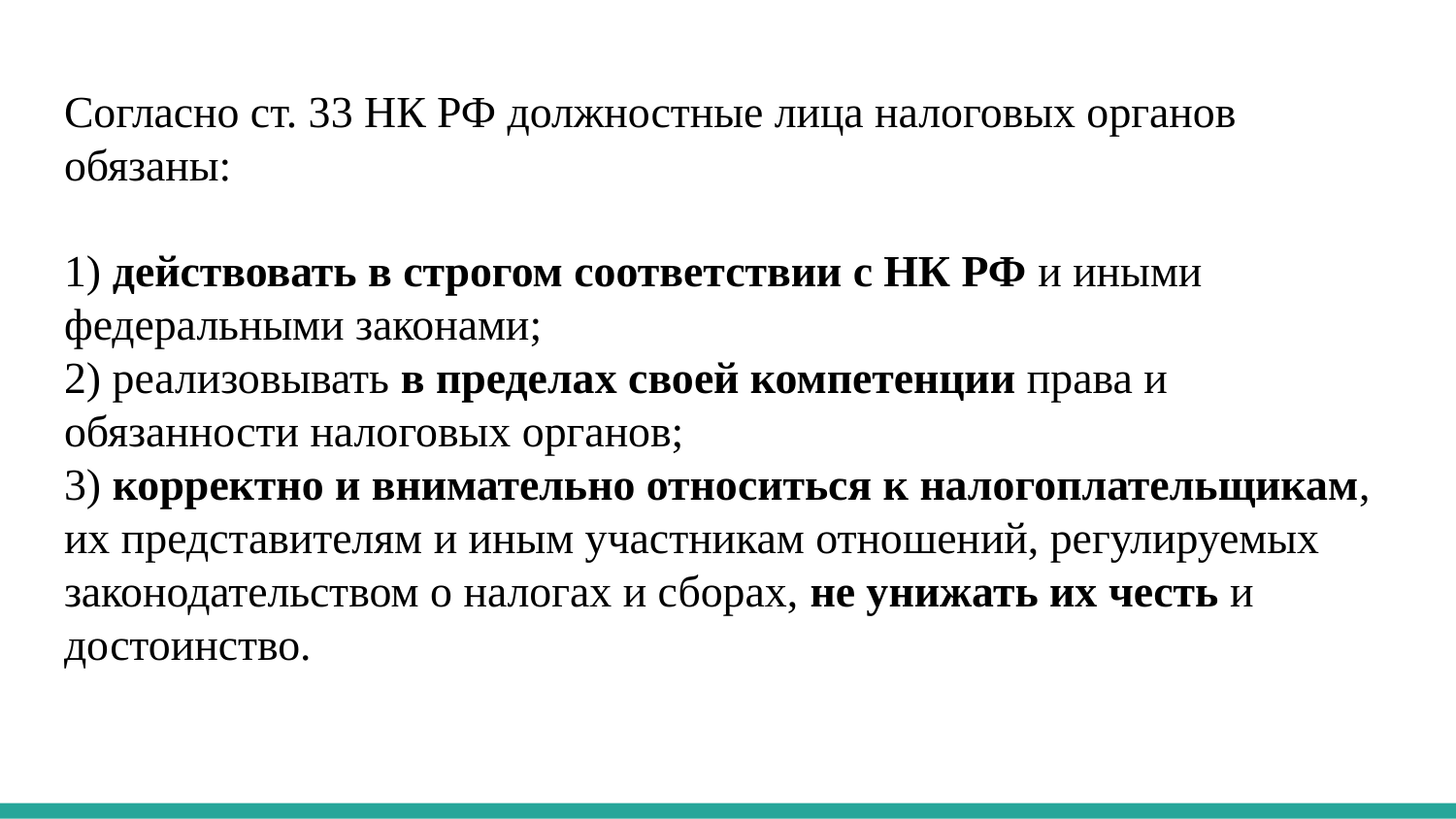

Согласно ст. 33 НК РФ должностные лица налоговых органов обязаны:

1) действовать в строгом соответствии с НК РФ и иными федеральными законами;
2) реализовывать в пределах своей компетенции права и обязанности налоговых органов;
3) корректно и внимательно относиться к налогоплательщикам, их представителям и иным участникам отношений, регулируемых законодательством о налогах и сборах, не унижать их честь и достоинство.